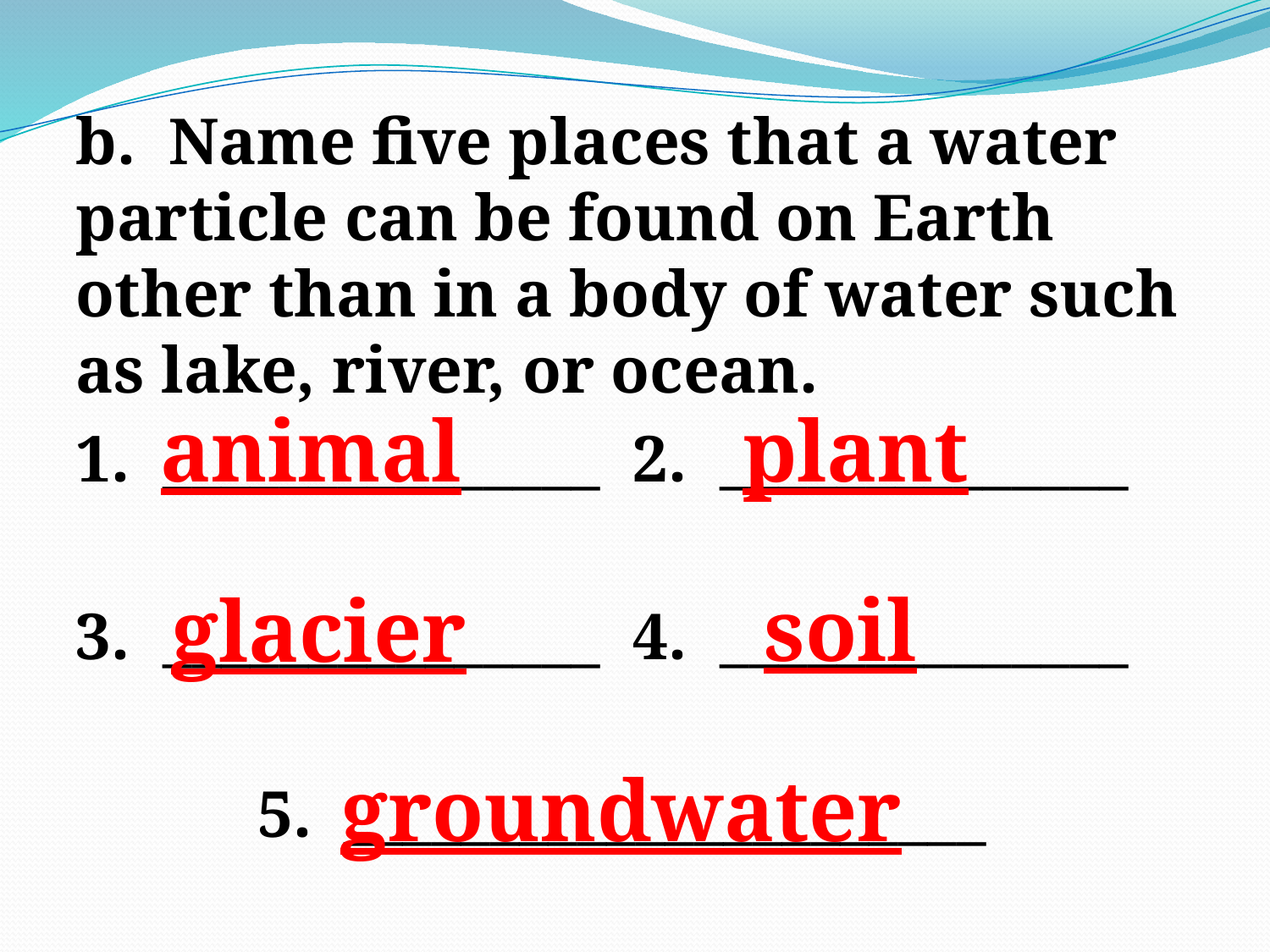

b.  Name five places that a water particle can be found on Earth other than in a body of water such as lake, river, or ocean.
1.  _______________  2.  ______________

3.  _______________  4.  ______________

           5.  ______________________

plant
animal
soil
glacier
groundwater